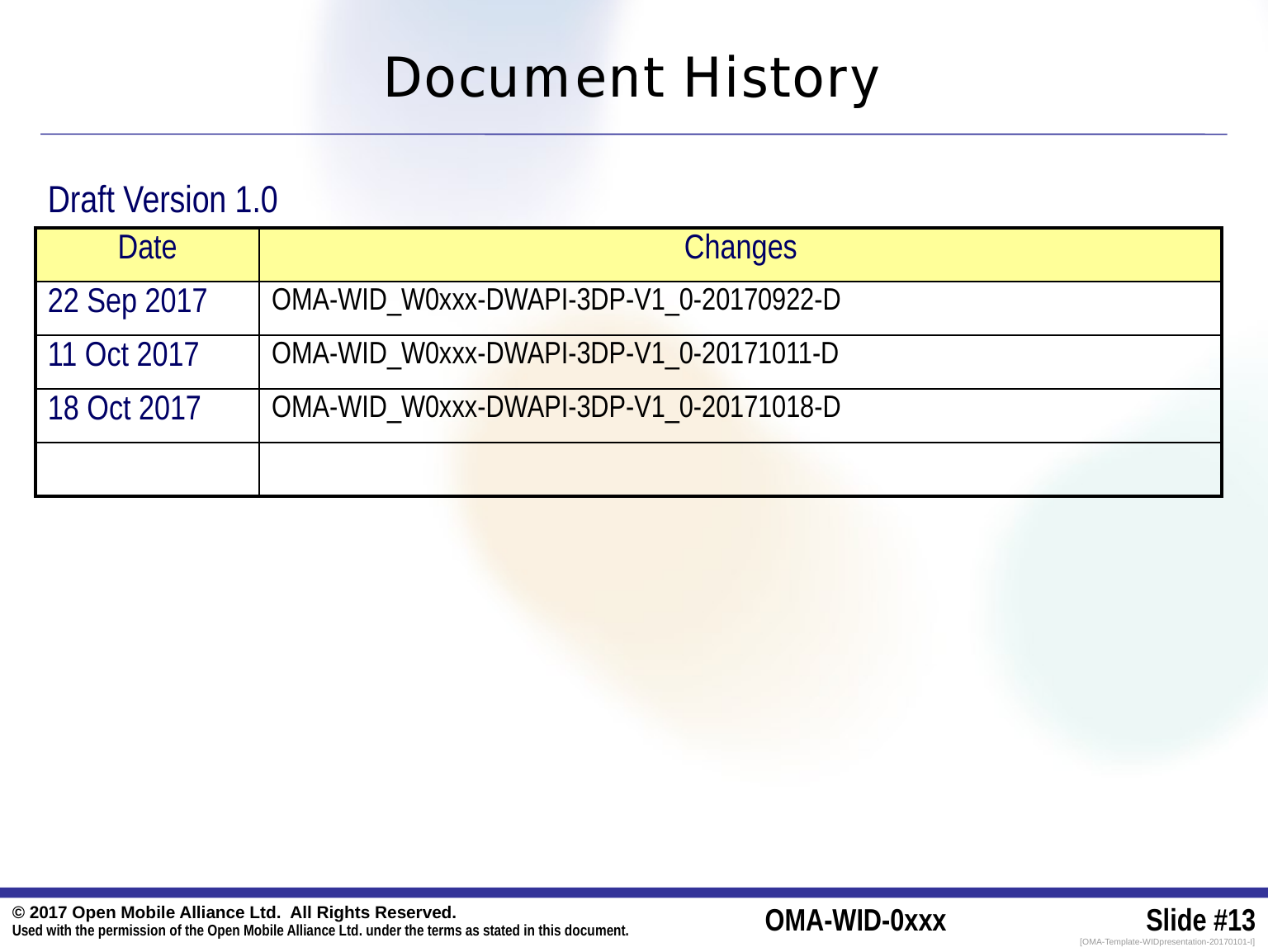

Document History
Draft Version 1.0

| Date | Changes |
| --- | --- |
| 22 Sep 2017 | OMA-WID\_W0xxx-DWAPI-3DP-V1\_0-20170922-D |
| 11 Oct 2017 | OMA-WID\_W0xxx-DWAPI-3DP-V1\_0-20171011-D |
| 18 Oct 2017 | OMA-WID\_W0xxx-DWAPI-3DP-V1\_0-20171018-D |
|  |  |